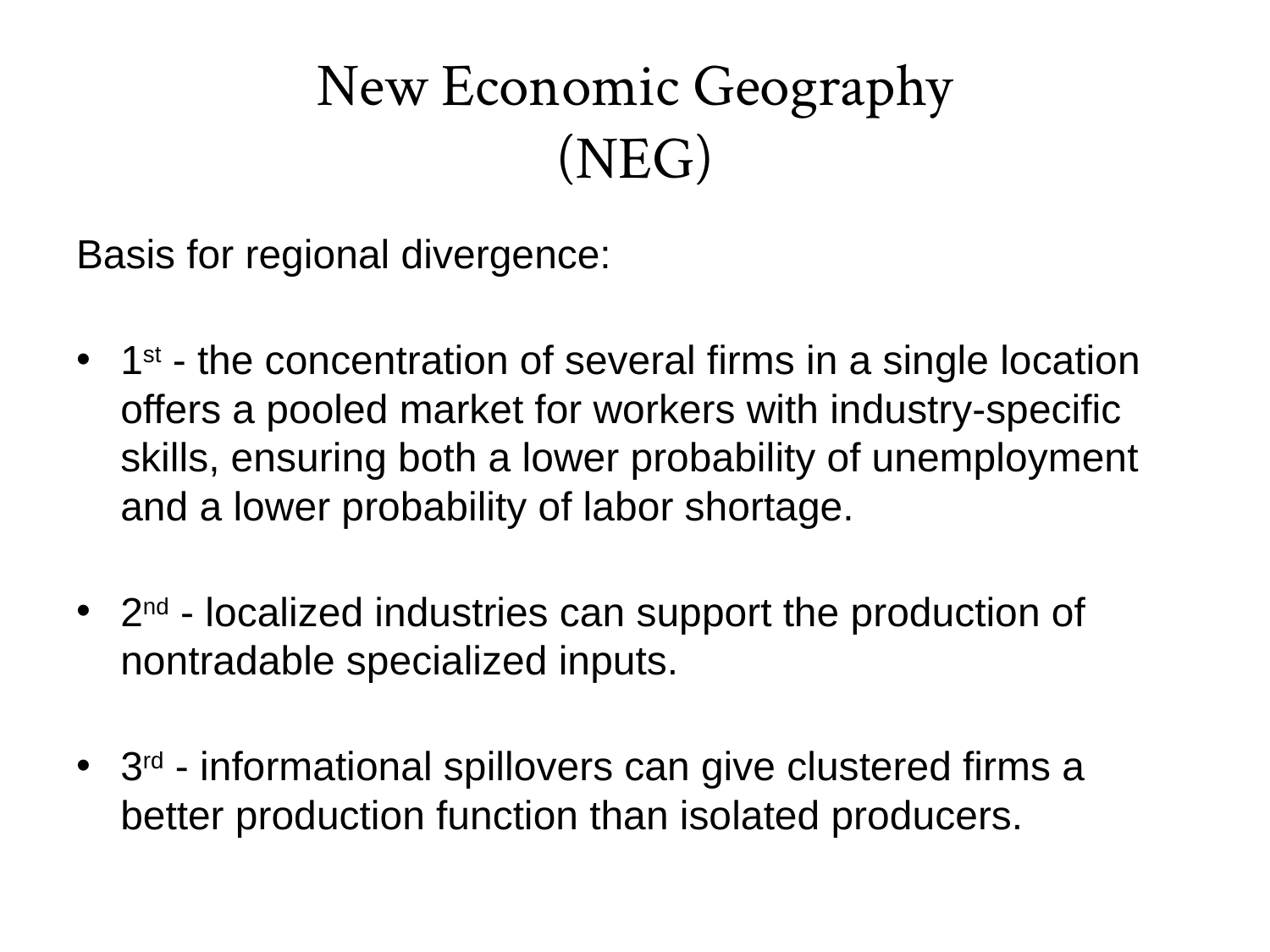

# New Economic Geography (NEG)
Basis for regional divergence:
1st - the concentration of several firms in a single location offers a pooled market for workers with industry-specific skills, ensuring both a lower probability of unemployment and a lower probability of labor shortage.
2nd - localized industries can support the production of nontradable specialized inputs.
3rd - informational spillovers can give clustered firms a better production function than isolated producers.